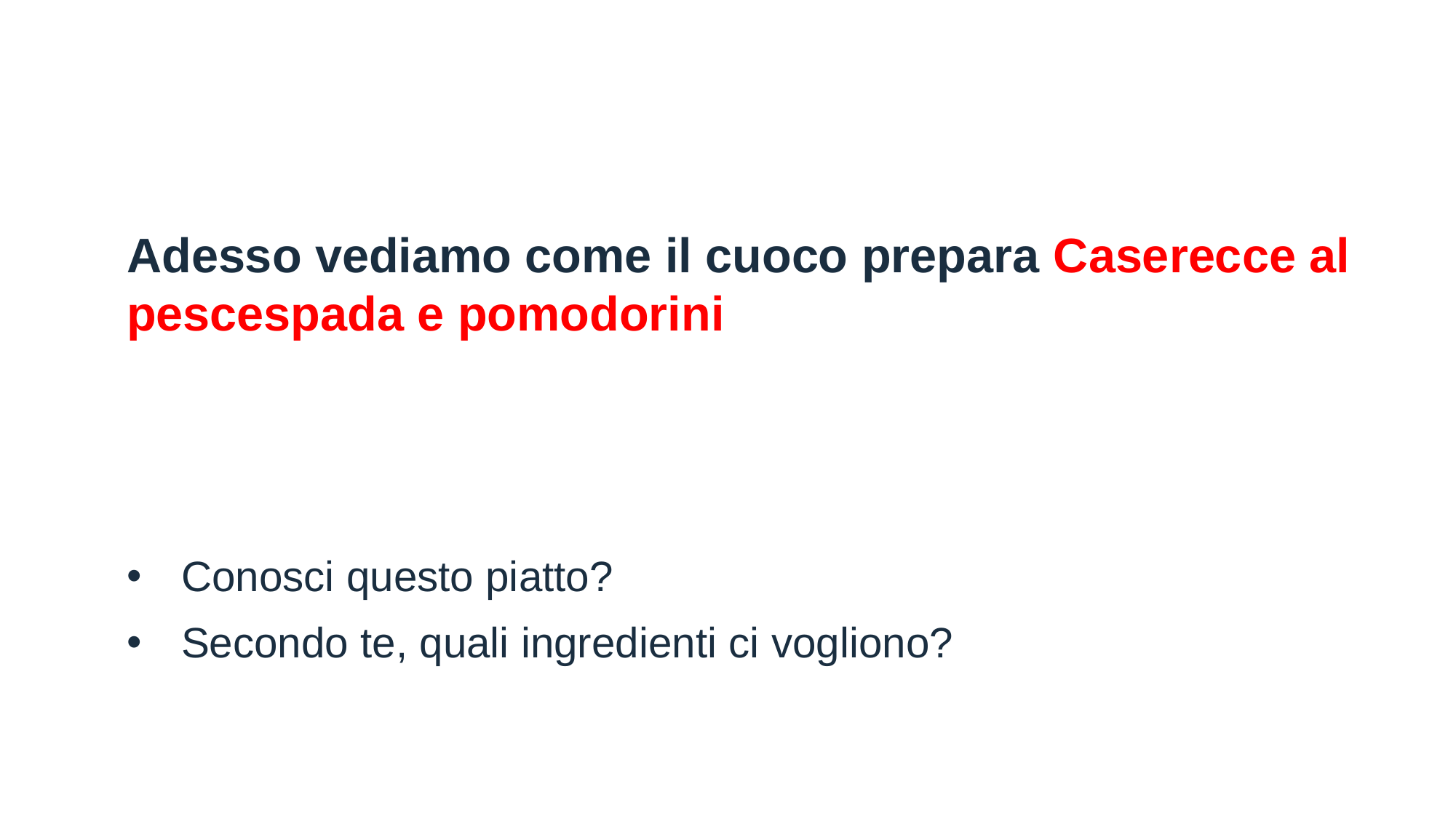

# Adesso vediamo come il cuoco prepara Caserecce al pescespada e pomodorini
Conosci questo piatto?
Secondo te, quali ingredienti ci vogliono?